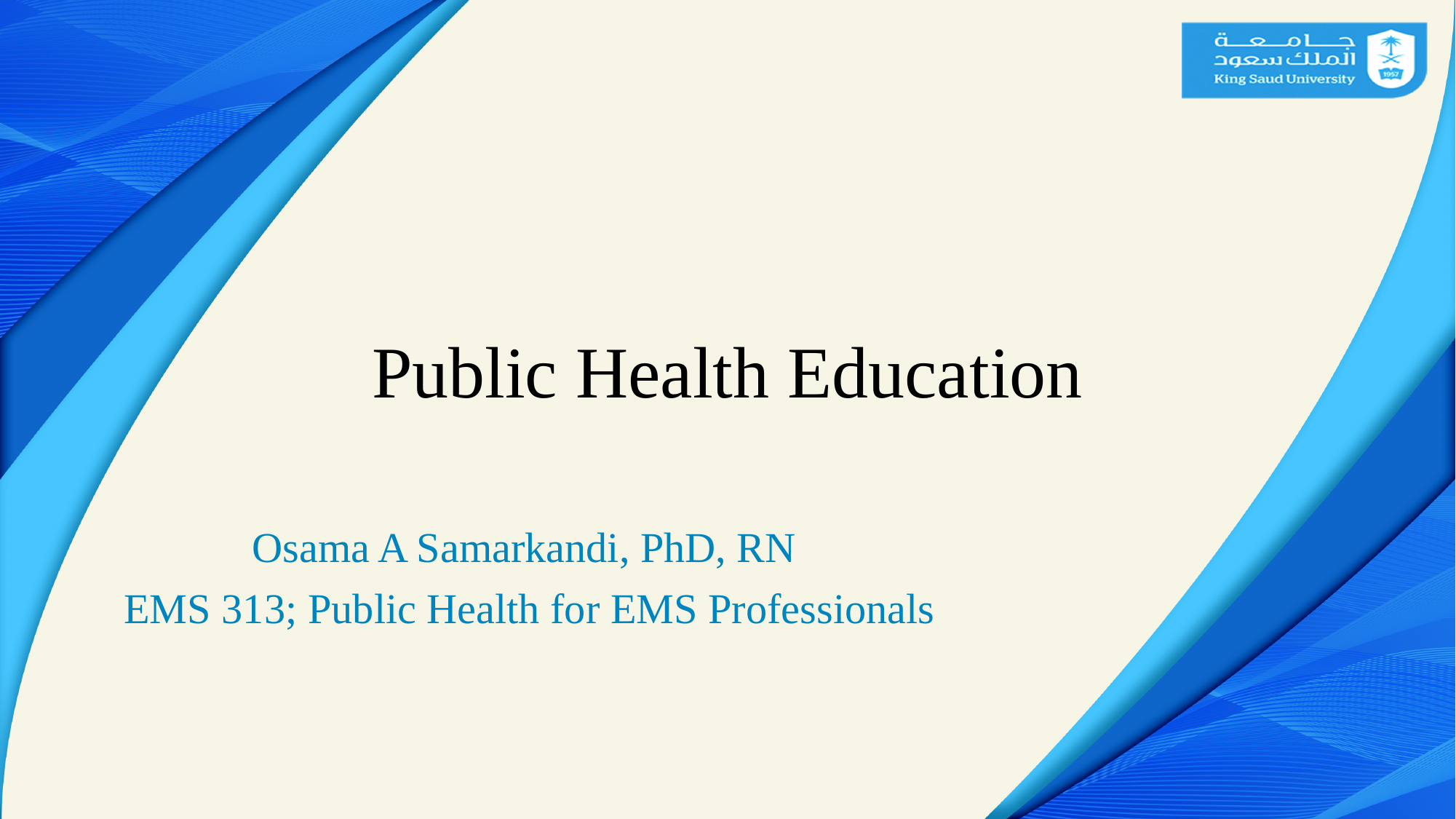

# Public Health Education
Osama A Samarkandi, PhD, RN
EMS 313; Public Health for EMS Professionals